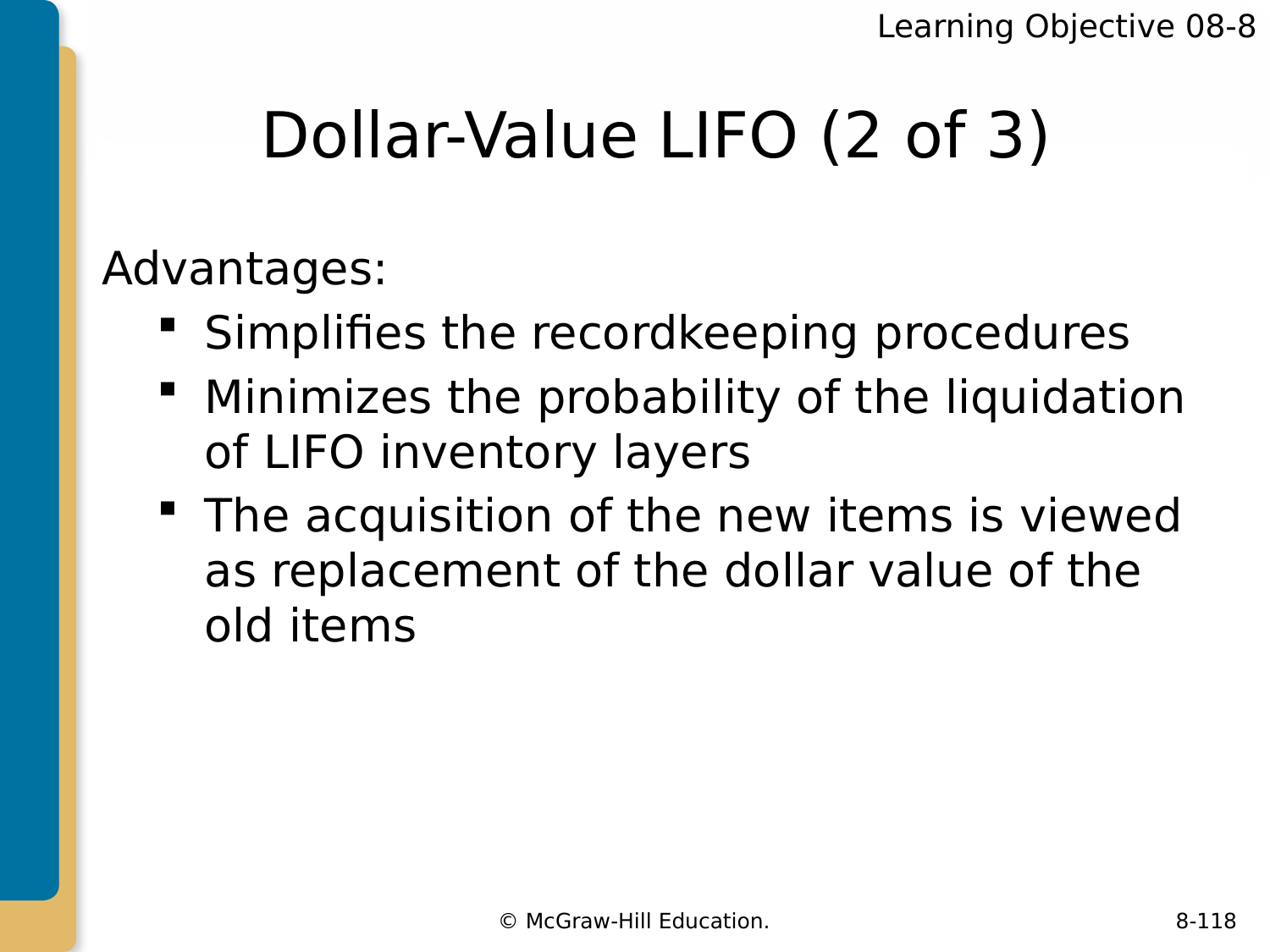

Learning Objective 08-8
# Dollar-Value LIFO (2 of 3)
Advantages:
Simplifies the recordkeeping procedures
Minimizes the probability of the liquidation of LIFO inventory layers
The acquisition of the new items is viewed as replacement of the dollar value of the old items